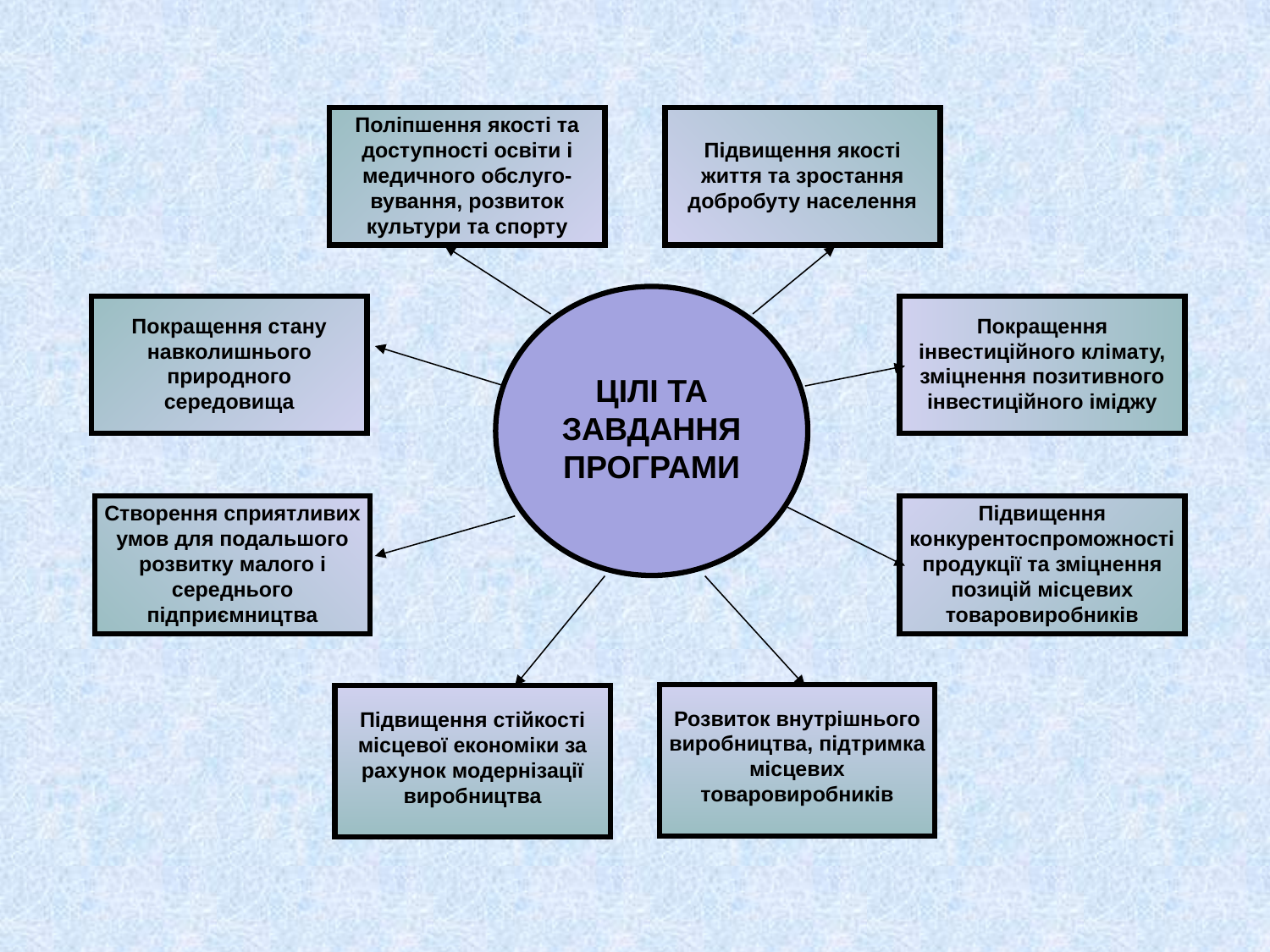

Поліпшення якості та доступності освіти і медичного обслуго-вування, розвиток культури та спорту

Підвищення якості життя та зростання добробуту населення

ЦІЛІ ТА ЗАВДАННЯ ПРОГРАМИ

Покращення стану навколишнього природного середовища

Покращення інвестиційного клімату, зміцнення позитивного інвестиційного іміджу

Створення сприятливих умов для подальшого розвитку малого і середнього підприємництва
Підвищення конкурентоспроможності продукції та зміцнення позицій місцевих товаровиробників

Підвищення стійкості місцевої економіки за рахунок модернізації виробництва

Розвиток внутрішнього виробництва, підтримка місцевих товаровиробників